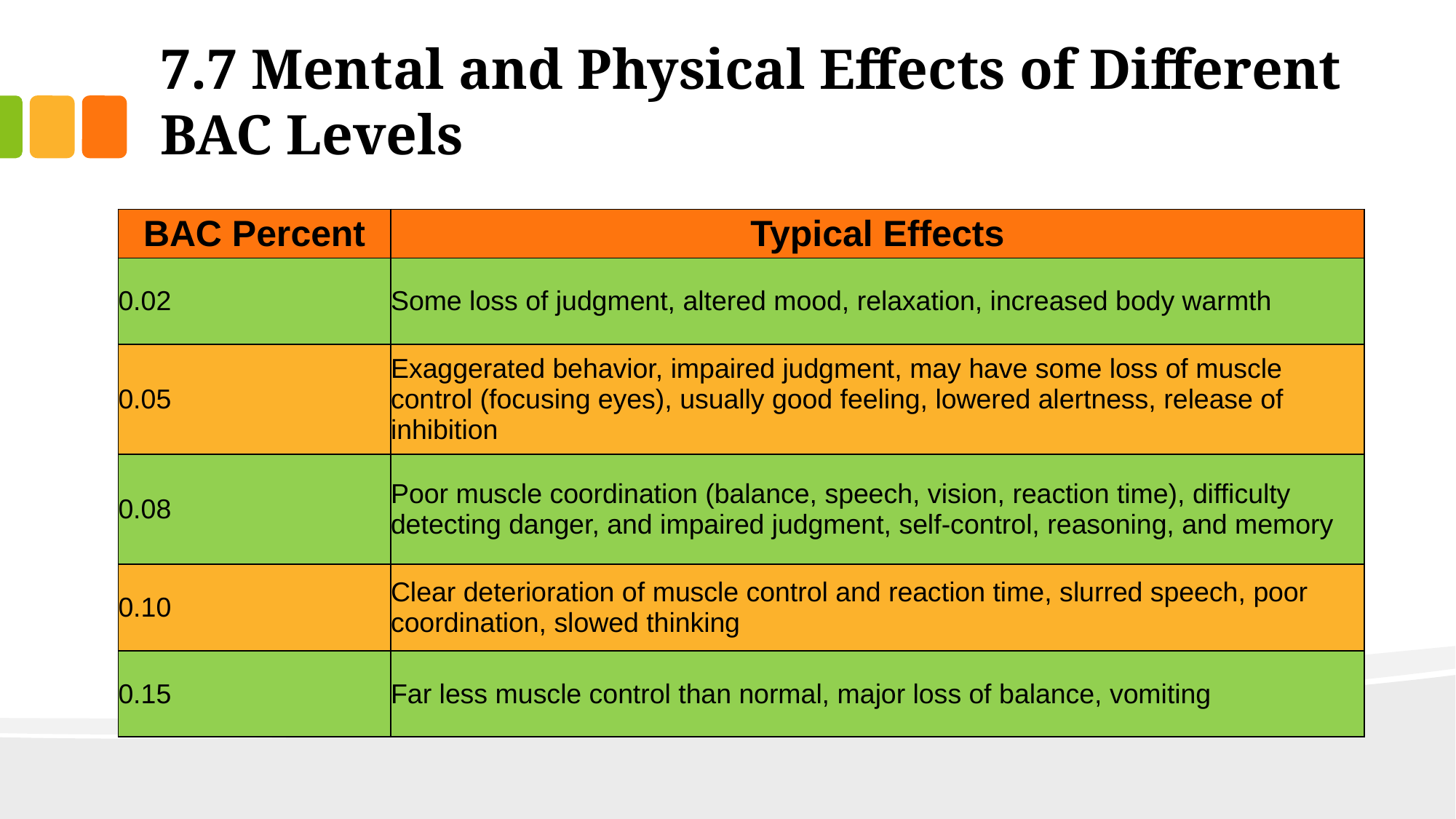

# 7.7 Mental and Physical Effects of Different BAC Levels
| BAC Percent | Typical Effects |
| --- | --- |
| 0.02 | Some loss of judgment, altered mood, relaxation, increased body warmth |
| 0.05 | Exaggerated behavior, impaired judgment, may have some loss of muscle control (focusing eyes), usually good feeling, lowered alertness, release of inhibition |
| 0.08 | Poor muscle coordination (balance, speech, vision, reaction time), difficulty detecting danger, and impaired judgment, self-control, reasoning, and memory |
| 0.10 | Clear deterioration of muscle control and reaction time, slurred speech, poor coordination, slowed thinking |
| 0.15 | Far less muscle control than normal, major loss of balance, vomiting |